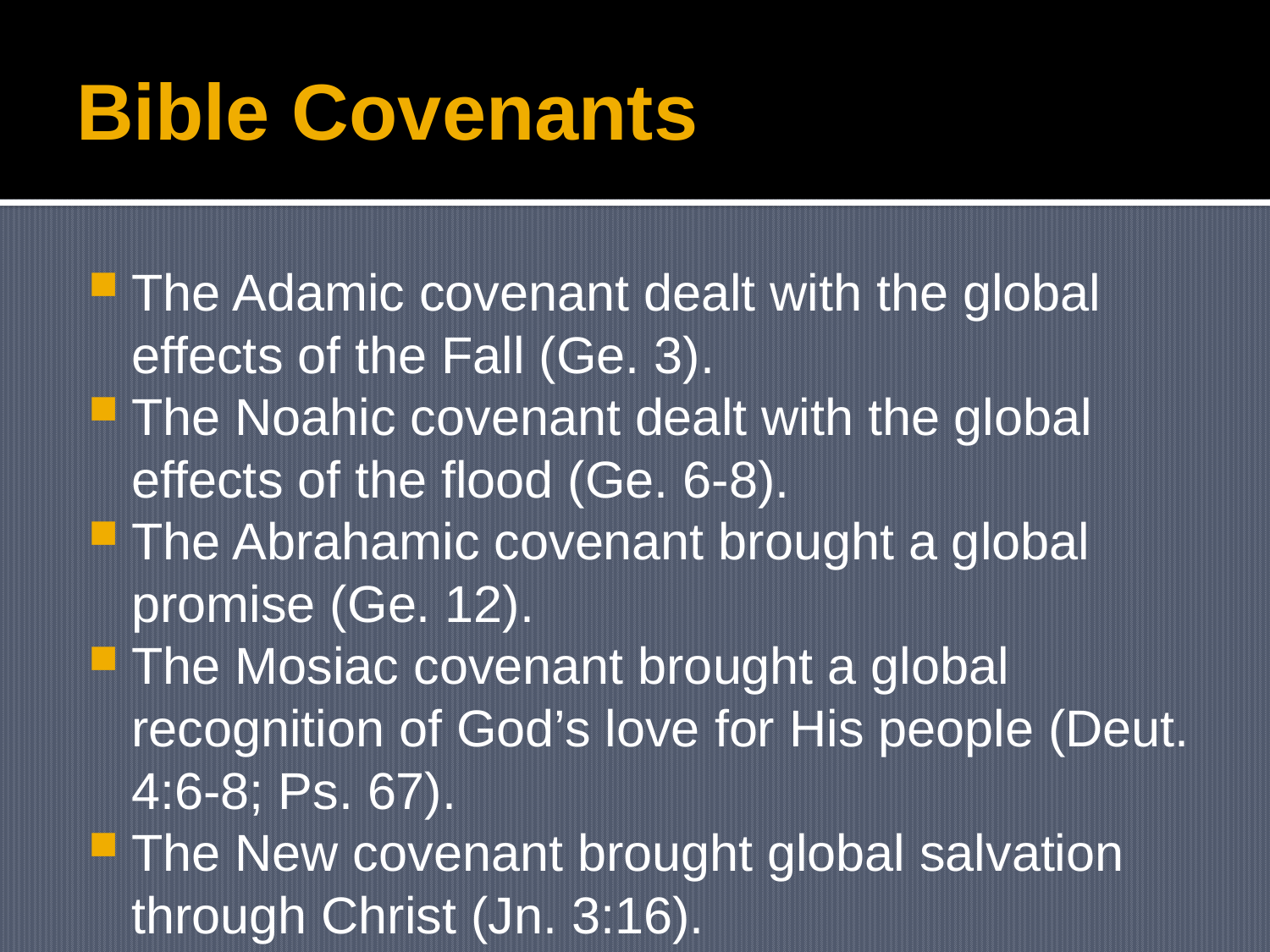

# Bible Covenants
The Adamic covenant dealt with the global effects of the Fall (Ge. 3).
The Noahic covenant dealt with the global effects of the flood (Ge. 6-8).
The Abrahamic covenant brought a global promise (Ge. 12).
The Mosiac covenant brought a global recognition of God’s love for His people (Deut. 4:6-8; Ps. 67).
The New covenant brought global salvation through Christ (Jn. 3:16).